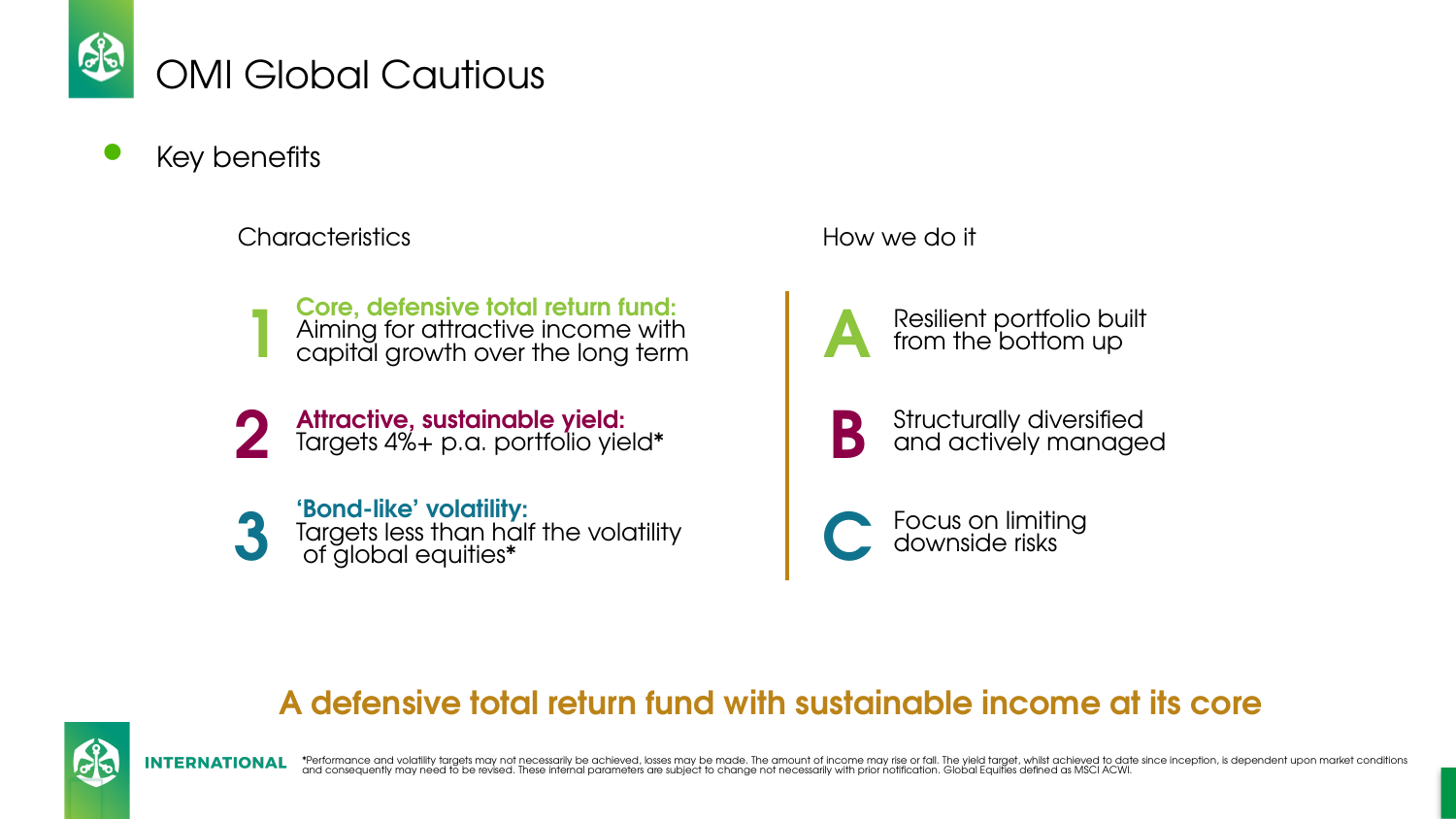

# OMI Global Cautious
Key benefits
Characteristics
How we do it
| Core, defensive total return fund: Aiming for attractive income with capital growth over the long term | Resilient portfolio built from the bottom up |
| --- | --- |
| Attractive, sustainable yield: Targets 4%+ p.a. portfolio yield\* | Structurally diversified and actively managed |
| ‘Bond-like’ volatility: Targets less than half the volatility of global equities\* | Focus on limiting downside risks |
1
A
2
B
3
C
A defensive total return fund with sustainable income at its core
*Performance and volatility targets may not necessarily be achieved, losses may be made. The amount of income may rise or fall. The yield target, whilst achieved to date since inception, is dependent upon market conditions and consequently may need to be revised. These internal parameters are subject to change not necessarily with prior notification. Global Equities defined as MSCI ACWI.